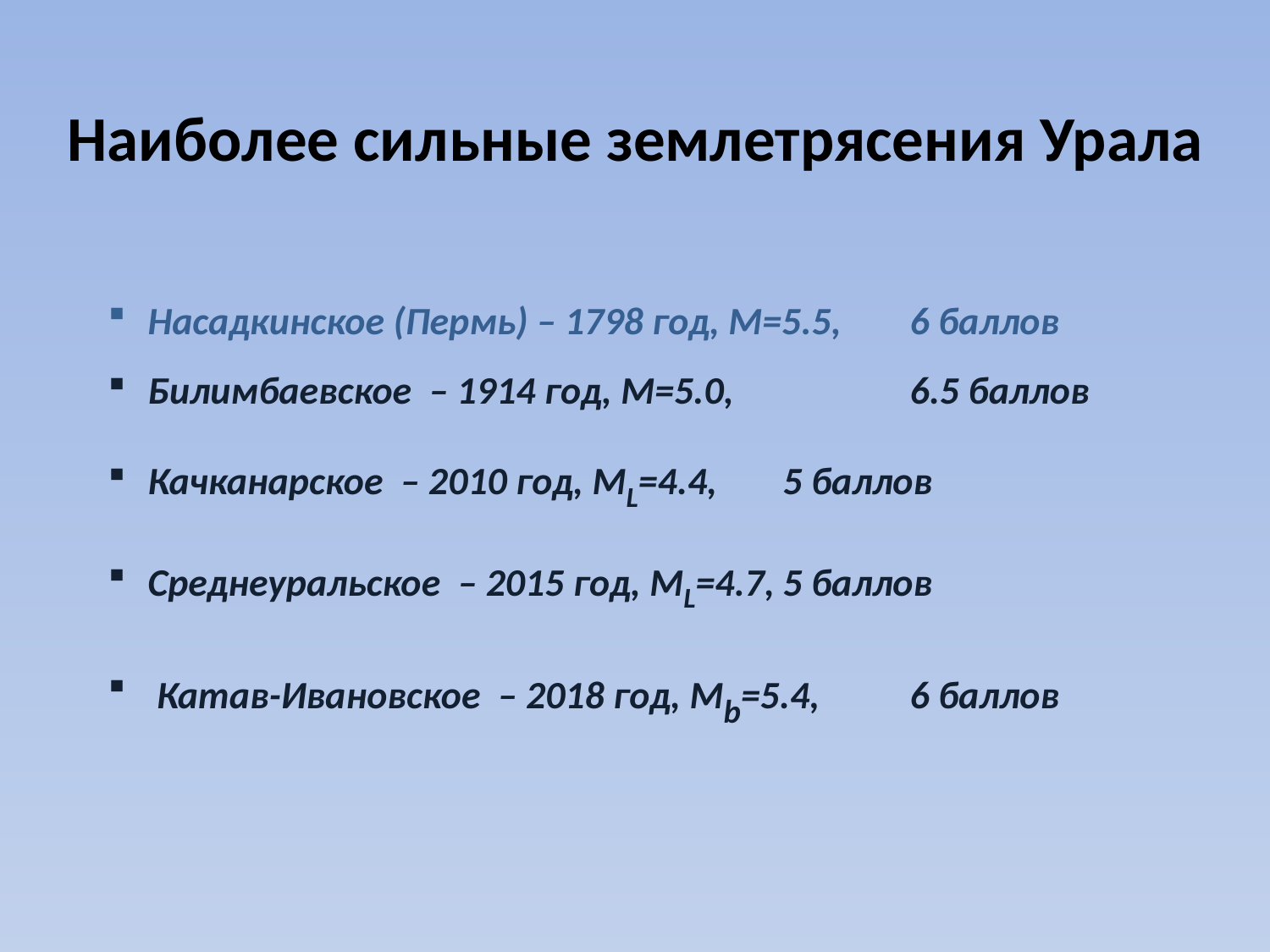

# Наиболее сильные землетрясения Урала
Насадкинское (Пермь) – 1798 год, M=5.5,	6 баллов
Билимбаевское  – 1914 год, M=5.0,		6.5 баллов
Качканарское  – 2010 год, ML=4.4,   	5 баллов
Среднеуральское  – 2015 год, ML=4.7,	5 баллов
 Катав-Ивановское  – 2018 год, Mb=5.4,	6 баллов